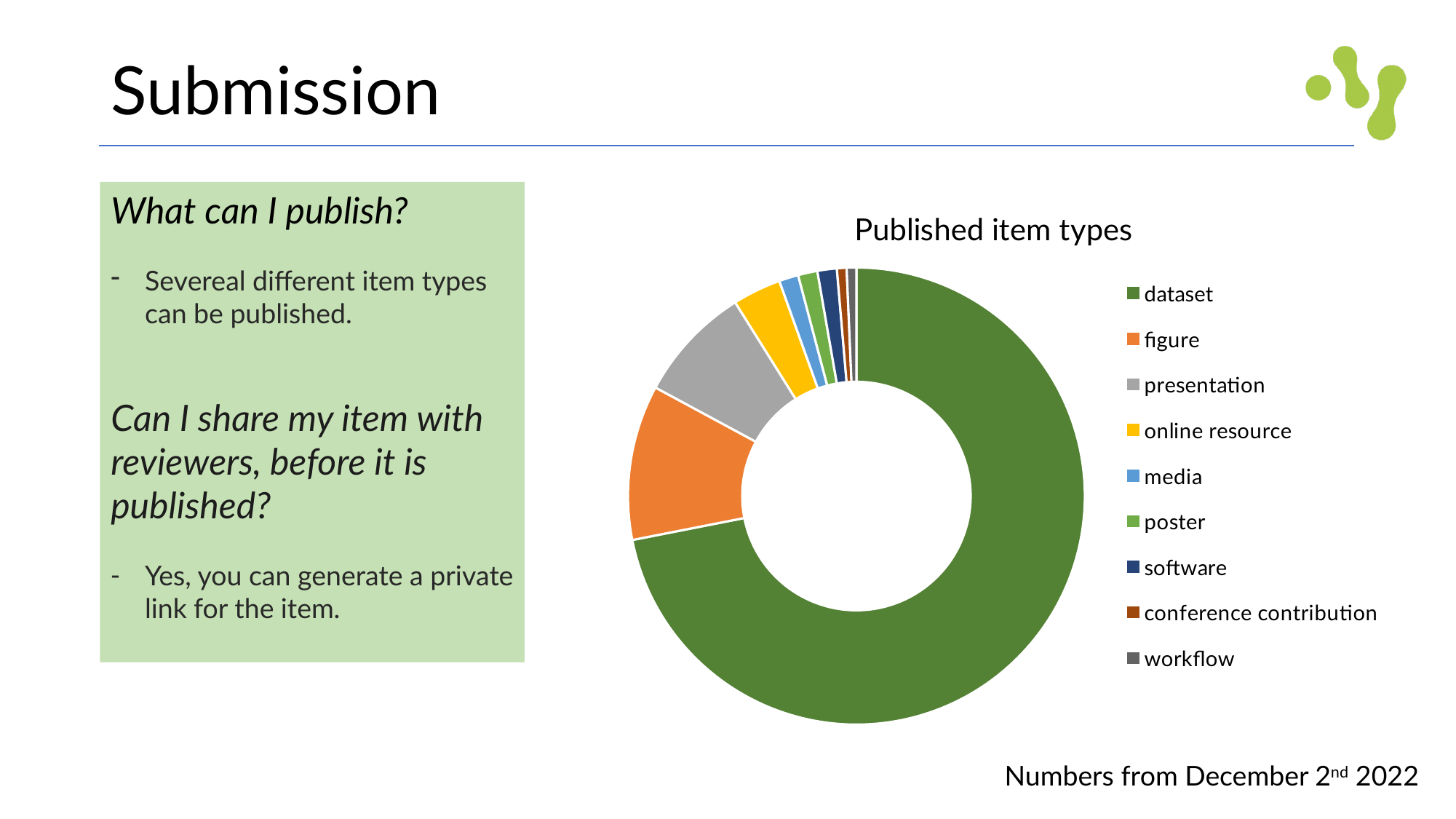

# Submission
What can I publish?

Severeal different item types can be published.

Can I share my item with reviewers, before it is published?

Yes, you can generate a private link for the item.

### Chart: Published item types

| Category | Published item types |
|---|---|
| dataset | 105.0 |
| figure | 16.0 |
| presentation | 12.0 |
| online resource | 5.0 |
| media | 2.0 |
| poster | 2.0 |
| software | 2.0 |
| conference contribution | 1.0 |
| workflow | 1.0 |
Numbers from December 2nd 2022